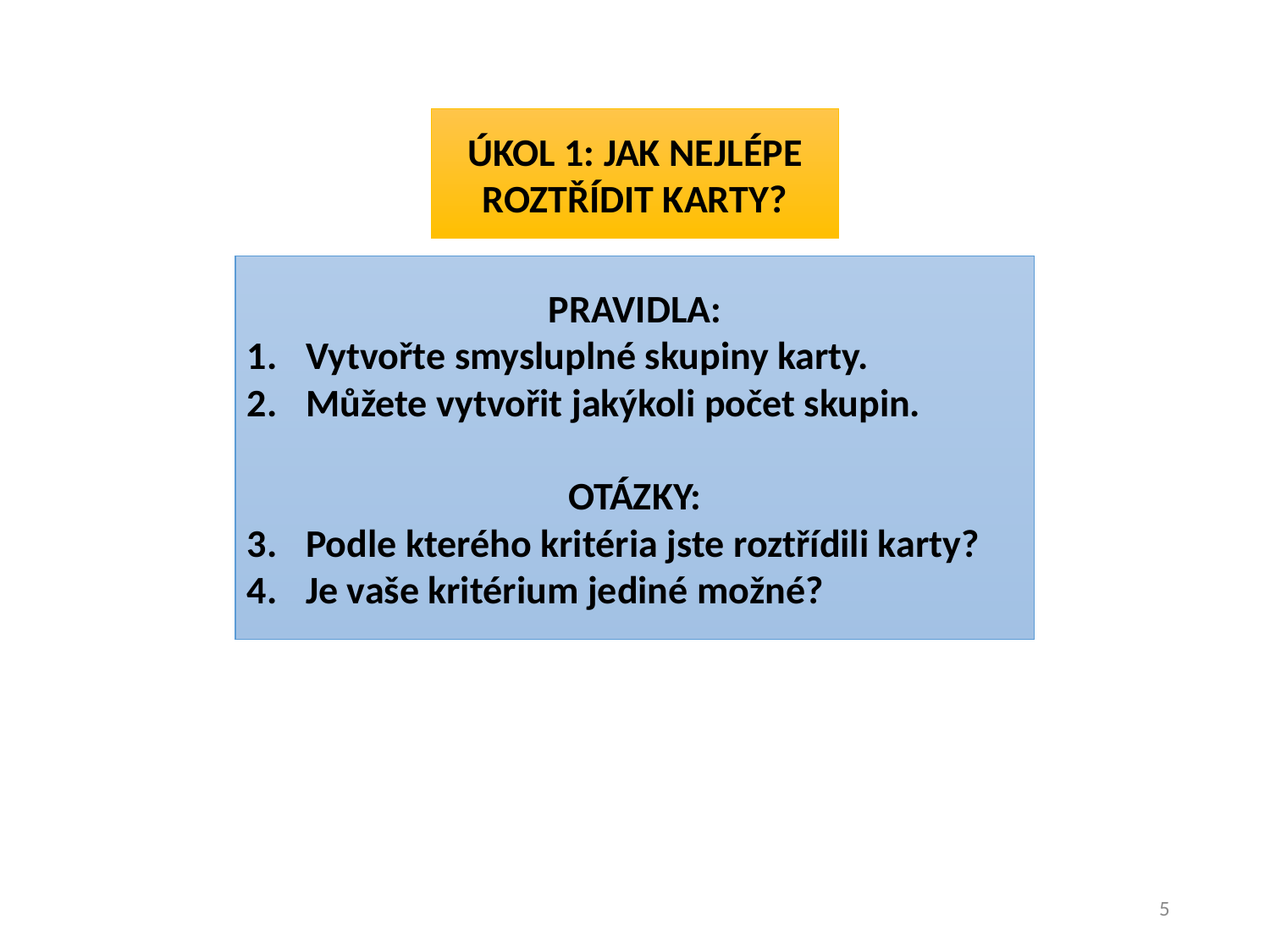

ÚKOL 1: JAK NEJLÉPE ROZTŘÍDIT KARTY?
PRAVIDLA:
Vytvořte smysluplné skupiny karty.
Můžete vytvořit jakýkoli počet skupin.

OTÁZKY:
Podle kterého kritéria jste roztřídili karty?
Je vaše kritérium jediné možné?
5